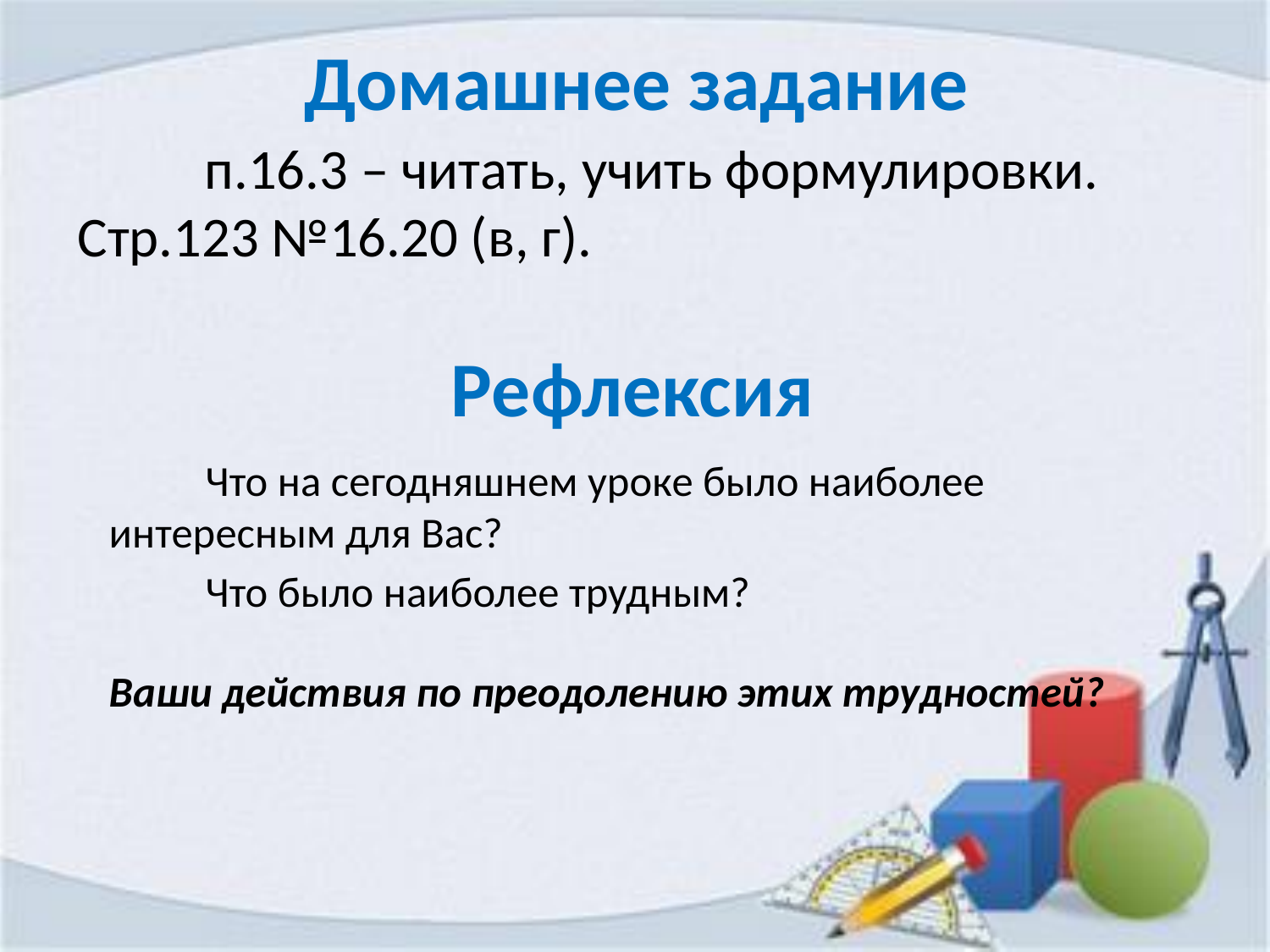

# Домашнее задание
 	п.16.3 – читать, учить формулировки. Стр.123 №16.20 (в, г).
Рефлексия
	Что на сегодняшнем уроке было наиболее интересным для Вас?
	Что было наиболее трудным?

Ваши действия по преодолению этих трудностей?